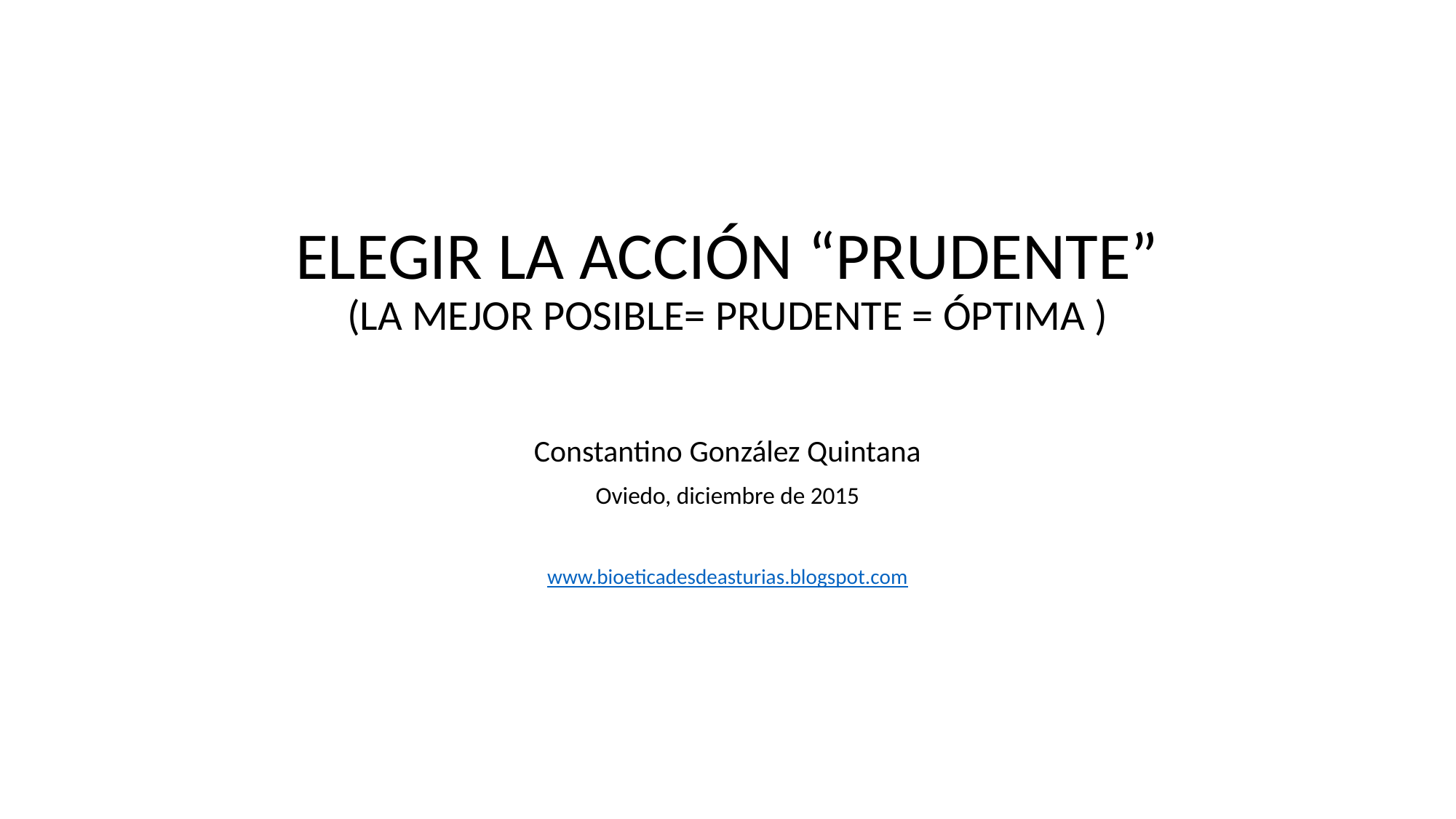

# ELEGIR LA ACCIÓN “PRUDENTE” (LA MEJOR POSIBLE= PRUDENTE = ÓPTIMA )
Constantino González Quintana
Oviedo, diciembre de 2015

www.bioeticadesdeasturias.blogspot.com